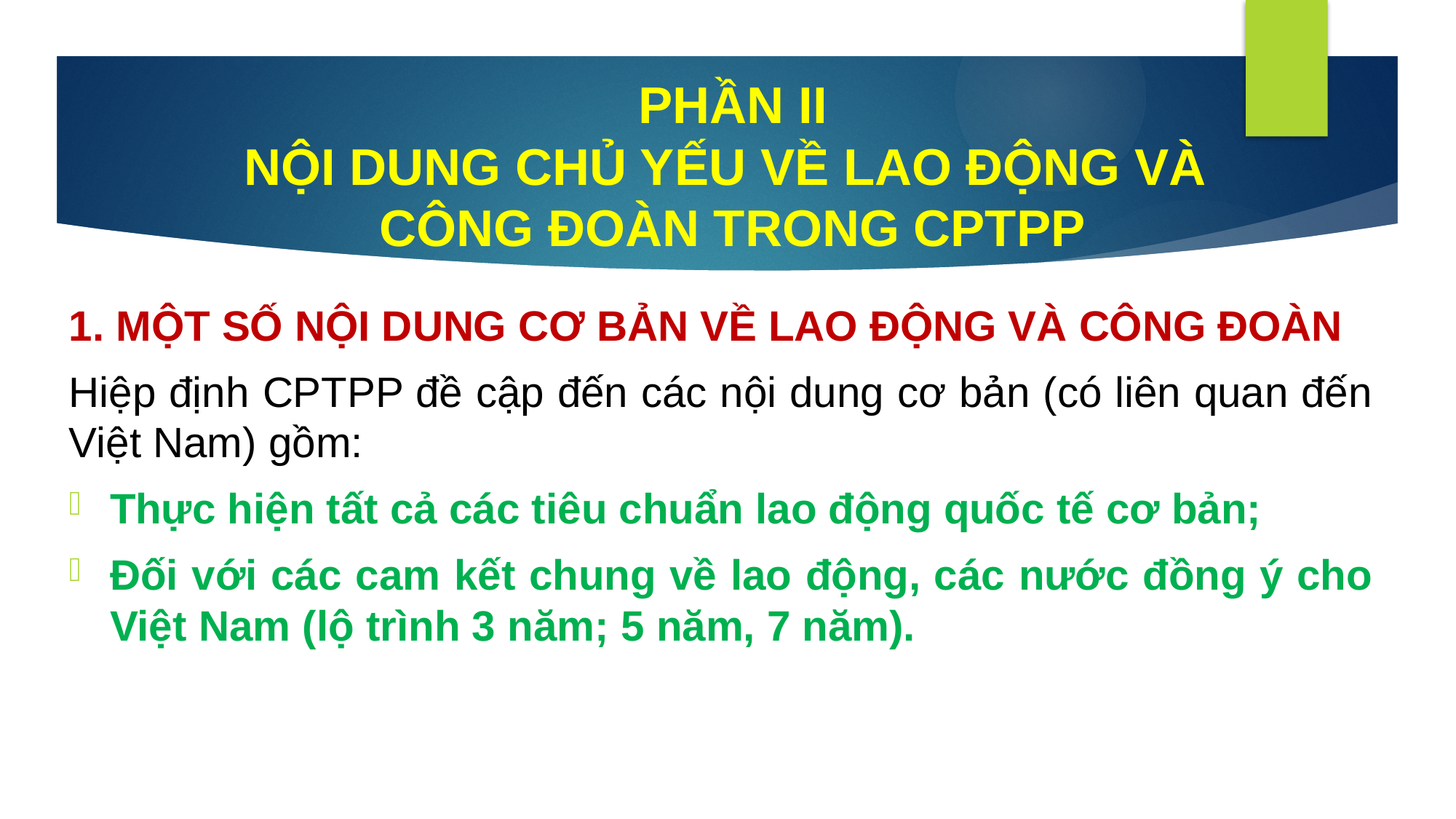

# PHẦN II NỘI DUNG CHỦ YẾU VỀ LAO ĐỘNG VÀ CÔNG ĐOÀN TRONG CPTPP
1. MỘT SỐ NỘI DUNG CƠ BẢN VỀ LAO ĐỘNG VÀ CÔNG ĐOÀN
Hiệp định CPTPP đề cập đến các nội dung cơ bản (có liên quan đến Việt Nam) gồm:
Thực hiện tất cả các tiêu chuẩn lao động quốc tế cơ bản;
Đối với các cam kết chung về lao động, các nước đồng ý cho Việt Nam (lộ trình 3 năm; 5 năm, 7 năm).